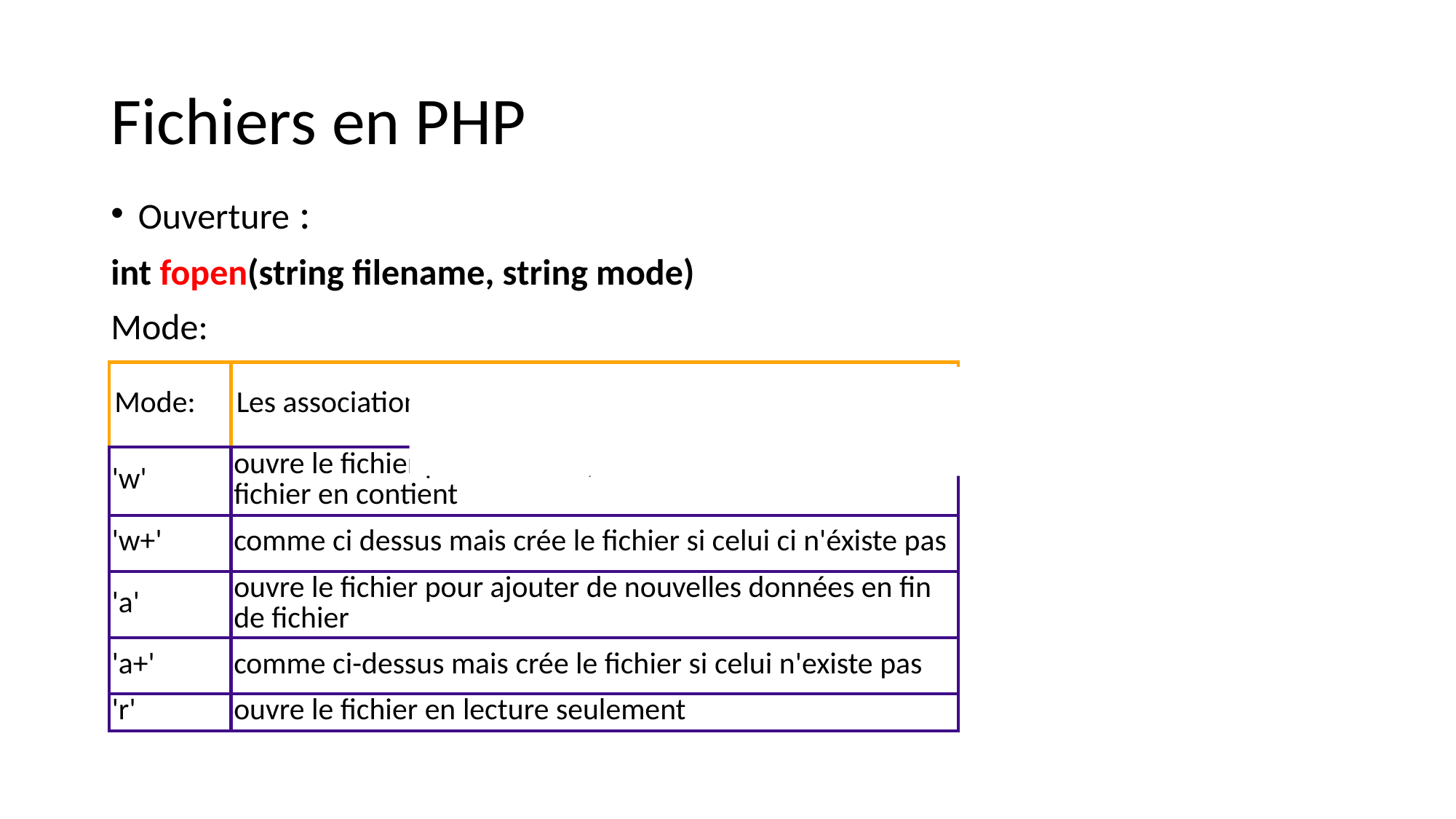

# Fichiers en PHP
Ouverture :
int fopen(string filename, string mode)
Mode:

| Mode: | Les associations d'ouvertures liées à fopen() |
| --- | --- |
| 'w' | ouvre le fichier pour écriture, et détruit les données si le fichier en contient |
| 'w+' | comme ci dessus mais crée le fichier si celui ci n'éxiste pas |
| 'a' | ouvre le fichier pour ajouter de nouvelles données en fin de fichier |
| 'a+' | comme ci-dessus mais crée le fichier si celui n'existe pas |
| 'r' | ouvre le fichier en lecture seulement |